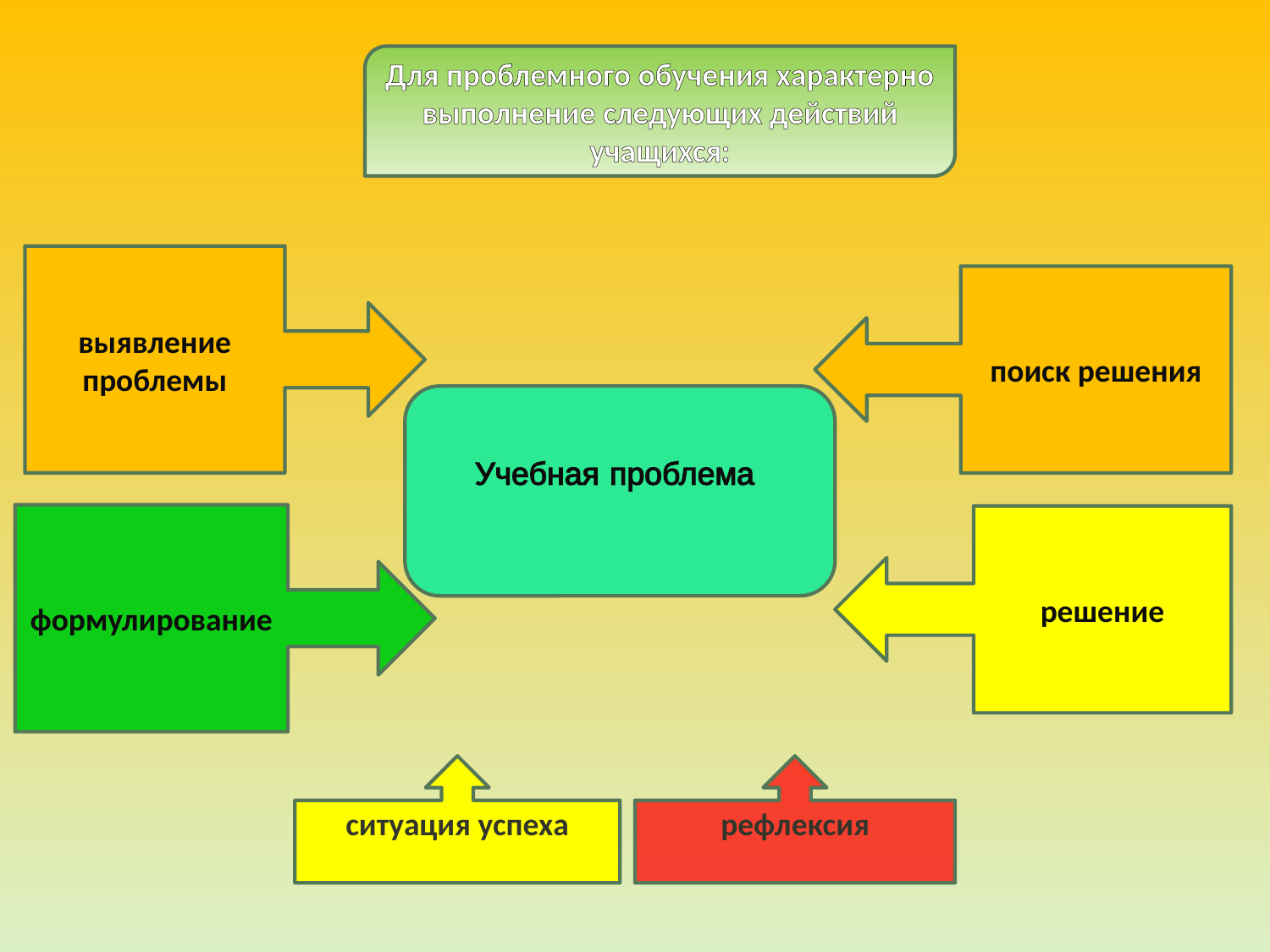

Для проблемного обучения характерно выполнение следующих действий учащихся:
выявление проблемы
поиск решения
Учебная проблема

формулирование
решение
ситуация успеха

рефлексия